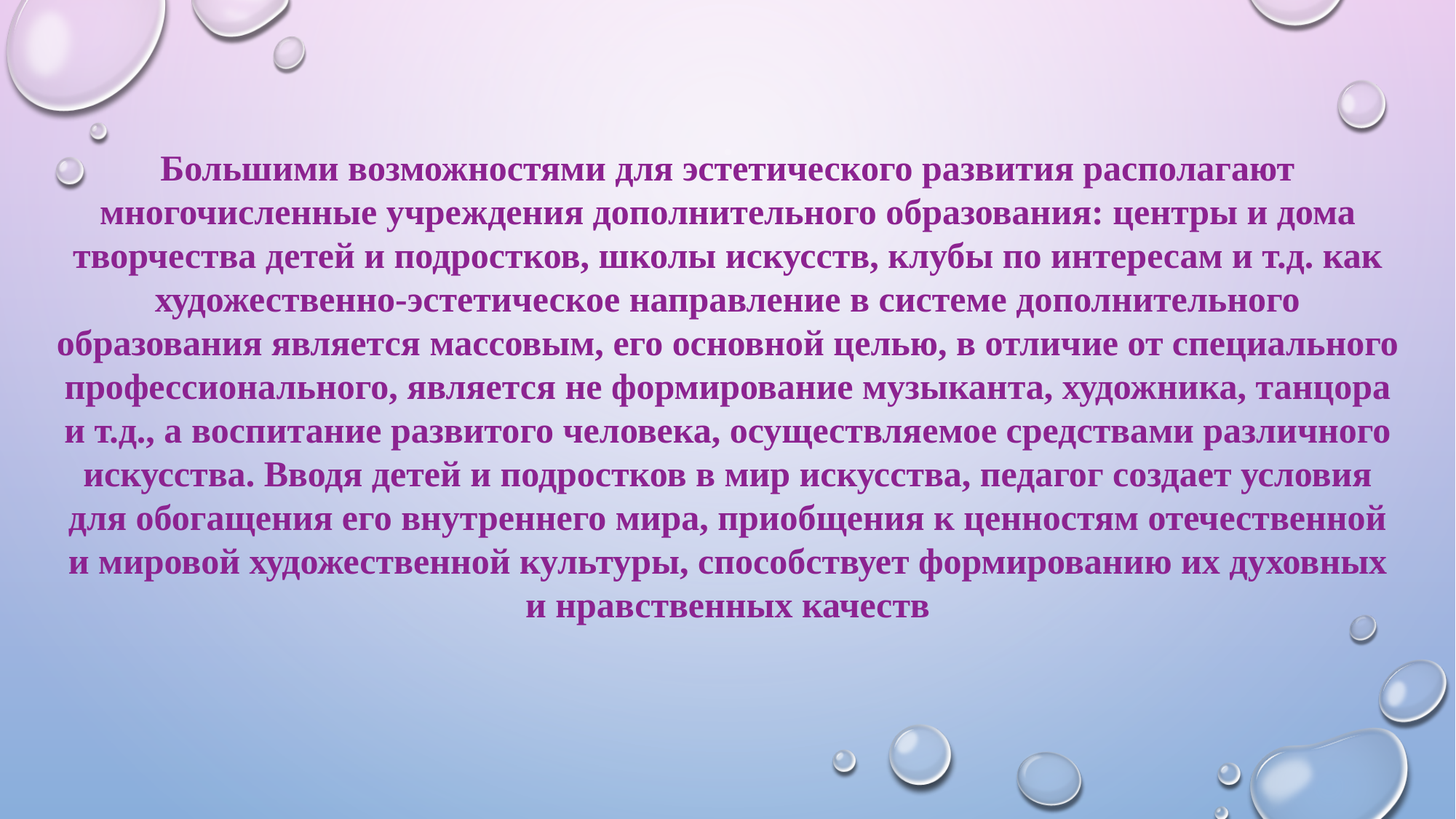

Большими возможностями для эстетического развития располагают многочисленные учреждения дополнительного образования: центры и дома творчества детей и подростков, школы искусств, клубы по интересам и т.д. как художественно-эстетическое направление в системе дополнительного образования является массовым, его основной целью, в отличие от специального профессионального, является не формирование музыканта, художника, танцора и т.д., а воспитание развитого человека, осуществляемое средствами различного искусства. Вводя детей и подростков в мир искусства, педагог создает условия для обогащения его внутреннего мира, приобщения к ценностям отечественной и мировой художественной культуры, способствует формированию их духовных и нравственных качеств